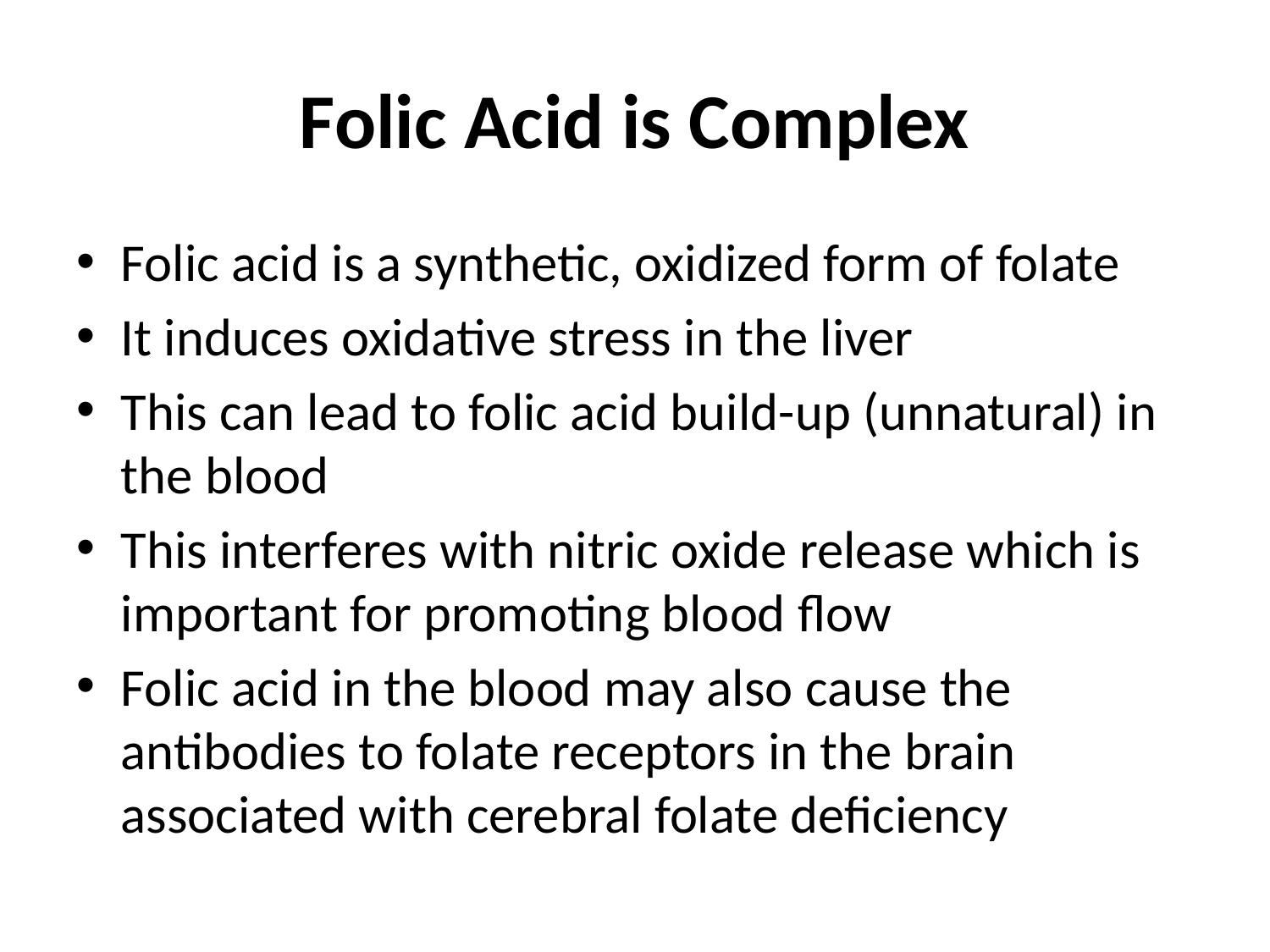

# Folic Acid is Complex
Folic acid is a synthetic, oxidized form of folate
It induces oxidative stress in the liver
This can lead to folic acid build-up (unnatural) in the blood
This interferes with nitric oxide release which is important for promoting blood flow
Folic acid in the blood may also cause the antibodies to folate receptors in the brain associated with cerebral folate deficiency